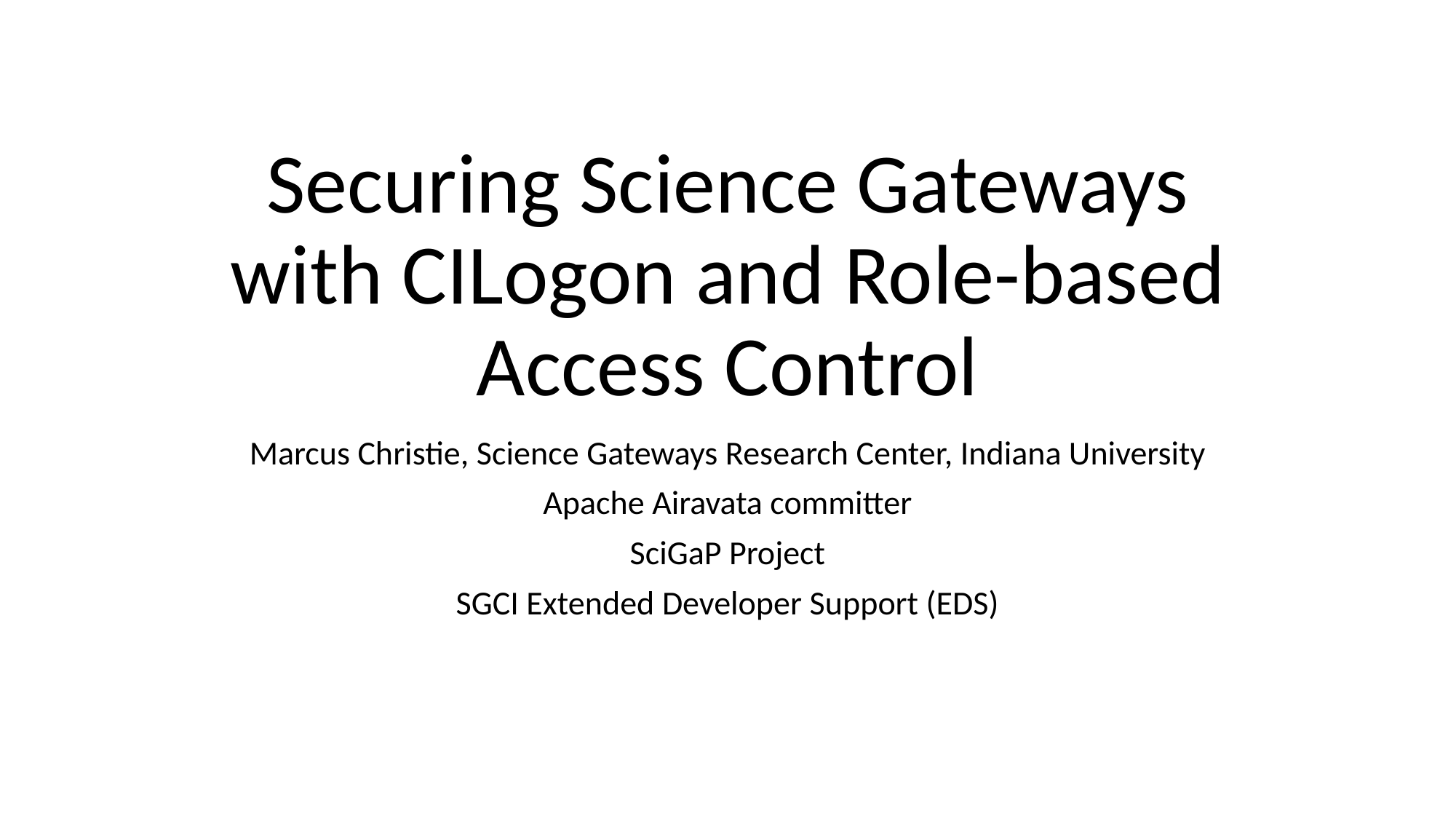

# Securing Science Gateways with CILogon and Role-based Access Control
Marcus Christie, Science Gateways Research Center, Indiana University
Apache Airavata committer
SciGaP Project
SGCI Extended Developer Support (EDS)